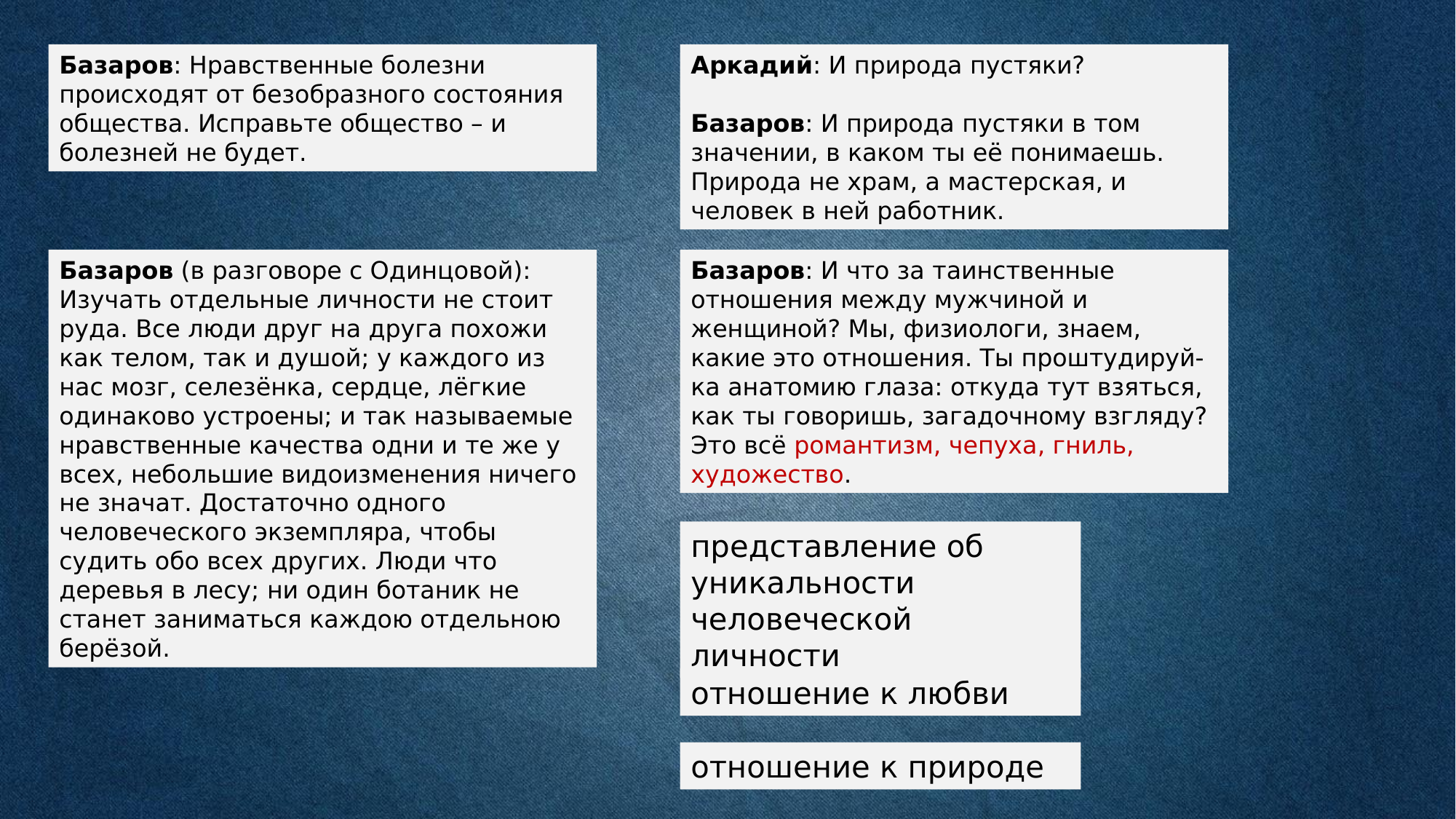

Базаров: Нравственные болезни происходят от безобразного состояния общества. Исправьте общество – и болезней не будет.
Аркадий: И природа пустяки?

Базаров: И природа пустяки в том значении, в каком ты её понимаешь. Природа не храм, а мастерская, и человек в ней работник.
Базаров (в разговоре с Одинцовой): Изучать отдельные личности не стоит руда. Все люди друг на друга похожи как телом, так и душой; у каждого из нас мозг, селезёнка, сердце, лёгкие одинаково устроены; и так называемые нравственные качества одни и те же у всех, небольшие видоизменения ничего не значат. Достаточно одного человеческого экземпляра, чтобы судить обо всех других. Люди что деревья в лесу; ни один ботаник не станет заниматься каждою отдельною берёзой.
Базаров: И что за таинственные отношения между мужчиной и женщиной? Мы, физиологи, знаем, какие это отношения. Ты проштудируй-ка анатомию глаза: откуда тут взяться, как ты говоришь, загадочному взгляду? Это всё романтизм, чепуха, гниль, художество.
представление об уникальности человеческой личности
отношение к любви
отношение к природе